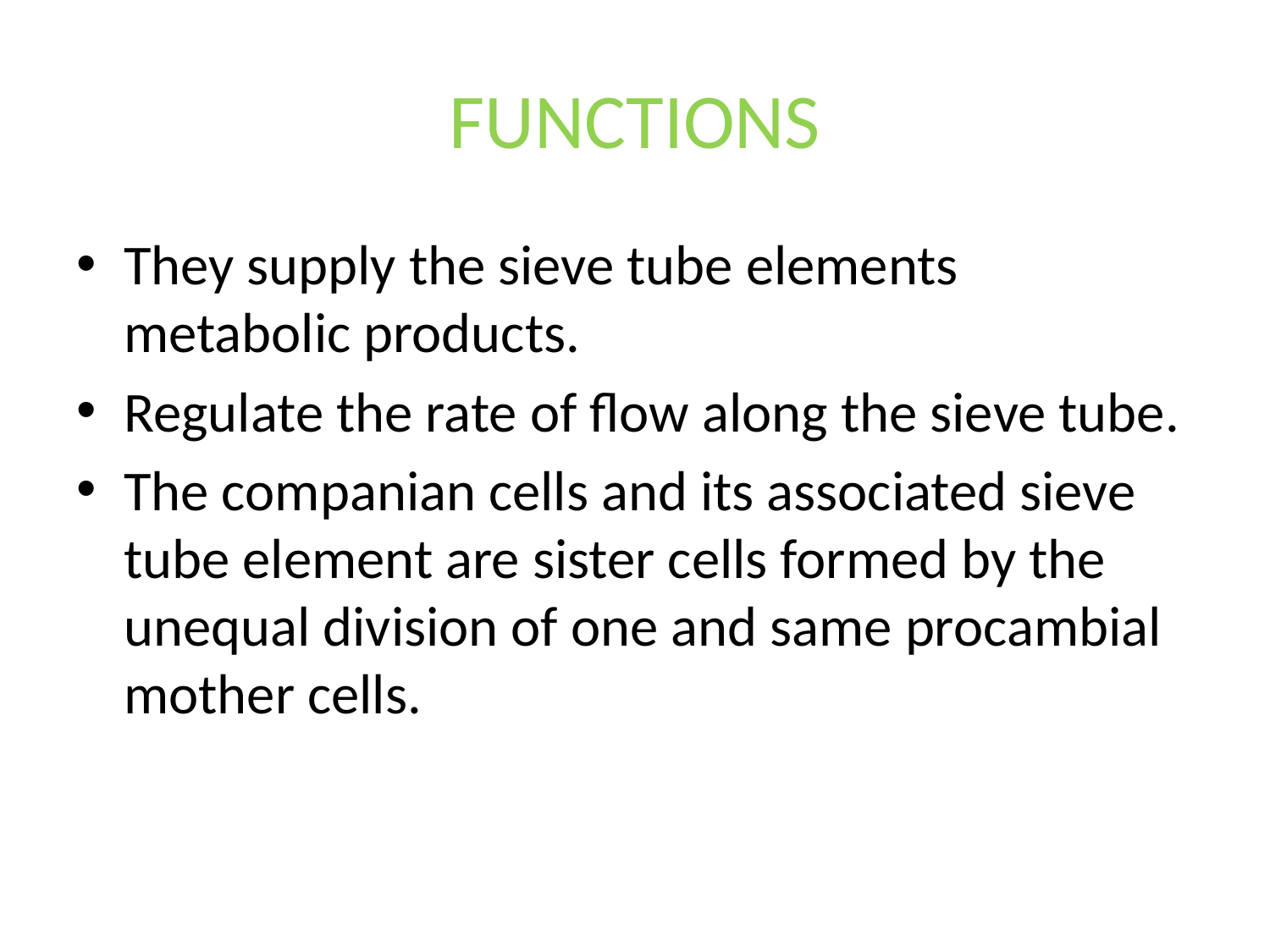

# FUNCTIONS
They supply the sieve tube elements metabolic products.
Regulate the rate of flow along the sieve tube.
The companian cells and its associated sieve tube element are sister cells formed by the unequal division of one and same procambial mother cells.